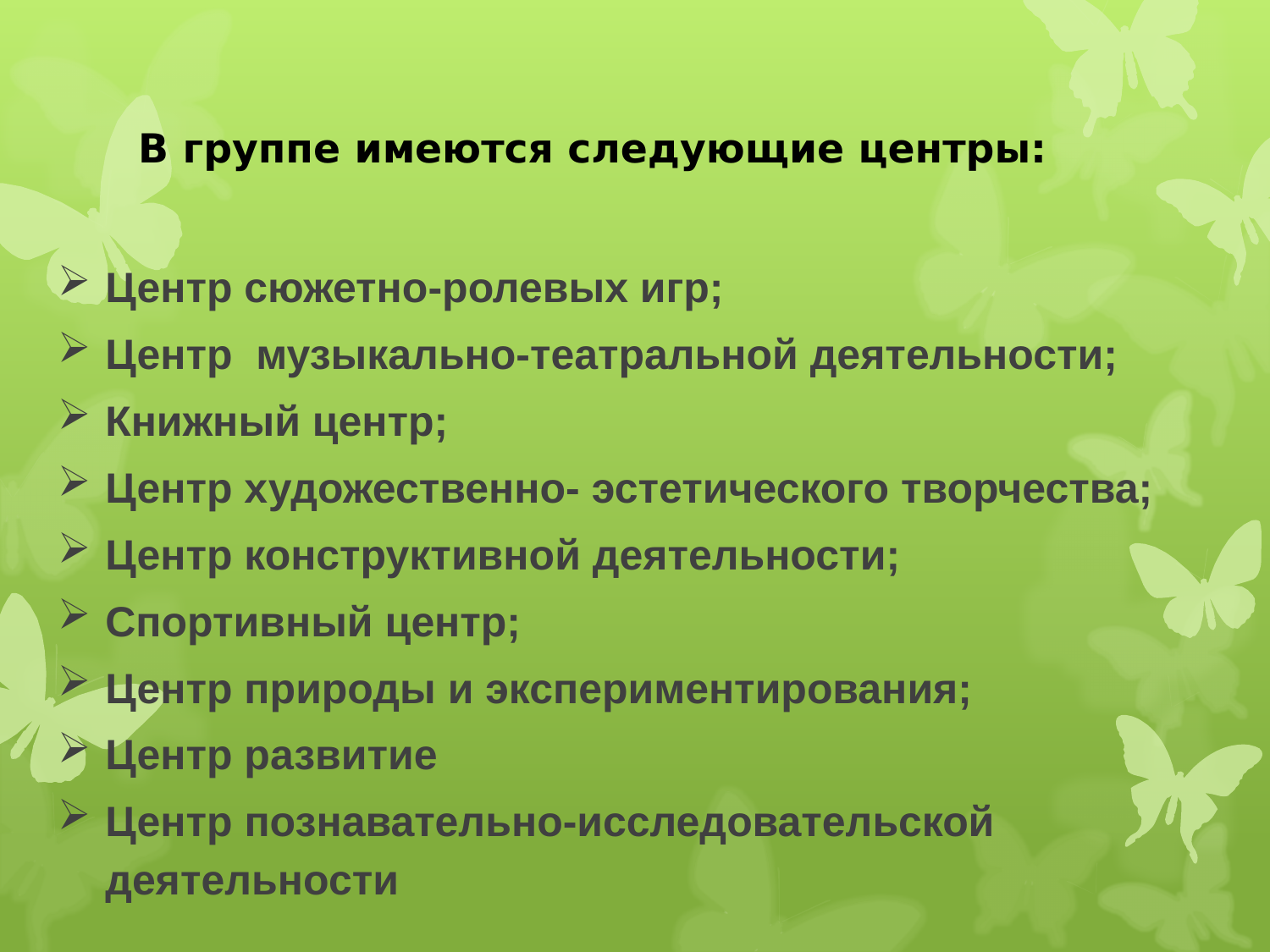

# В группе имеются следующие центры:
Центр сюжетно-ролевых игр;
Центр  музыкально-театральной деятельности;
Книжный центр;
Центр художественно- эстетического творчества;
Центр конструктивной деятельности;
Спортивный центр;
Центр природы и экспериментирования;
Центр развитие
Центр познавательно-исследовательской деятельности